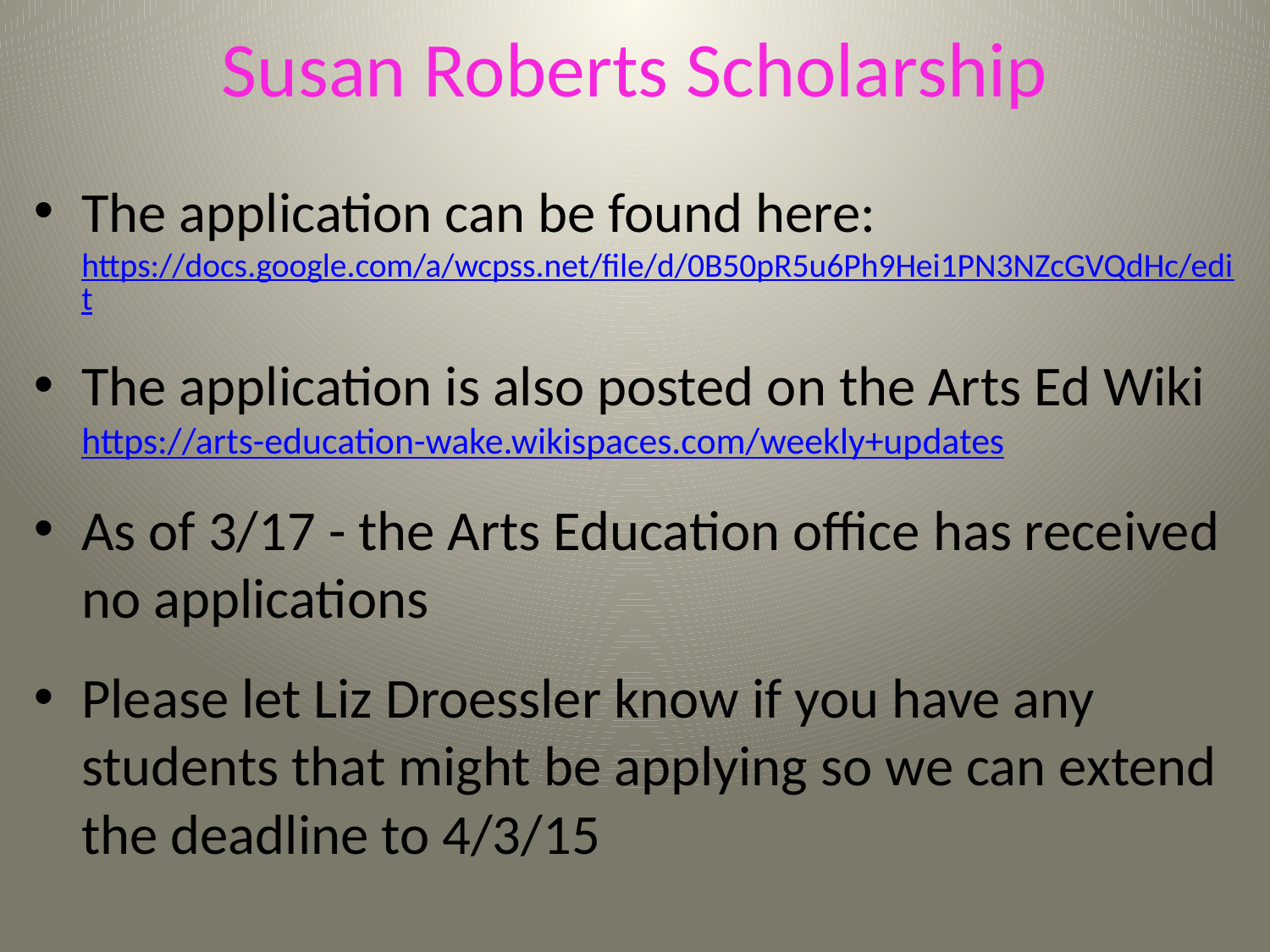

# Susan Roberts Scholarship
The application can be found here:  https://docs.google.com/a/wcpss.net/file/d/0B50pR5u6Ph9Hei1PN3NZcGVQdHc/edit
The application is also posted on the Arts Ed Wiki https://arts-education-wake.wikispaces.com/weekly+updates
As of 3/17 - the Arts Education office has received no applications
Please let Liz Droessler know if you have any students that might be applying so we can extend the deadline to 4/3/15